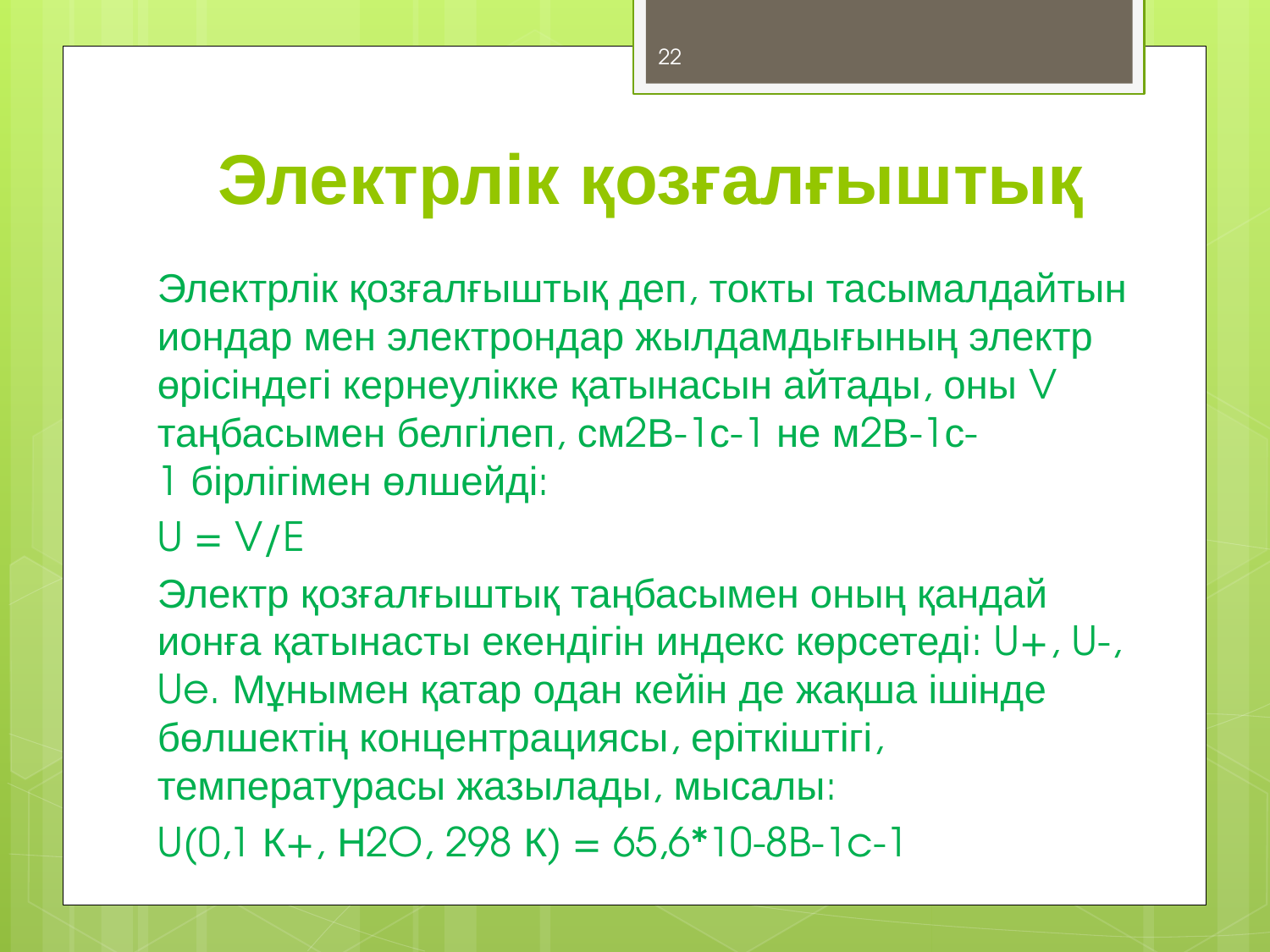

22
# Электрлік қозғалғыштық
Электрлік қозғалғыштық деп, токты тасымалдайтын иондар мен электрондар жылдамдығының электр өрісіндегі кернеулікке қатынасын айтады, оны V таңбасымен белгілеп, см2В-1с-1 не м2В-1с-1 бірлігімен өлшейді:
U = V/E
Электр қозғалғыштық таңбасымен оның қандай ионға қатынасты екендігін индекс көрсетеді: U+, U-, Ue. Мұнымен қатар одан кейін де жақша ішінде бөлшектің концентрациясы, еріткіштігі, температурасы жазылады, мысалы:
U(0,1 К+, Н2O, 298 К) = 65,6*10-8B-1c-1